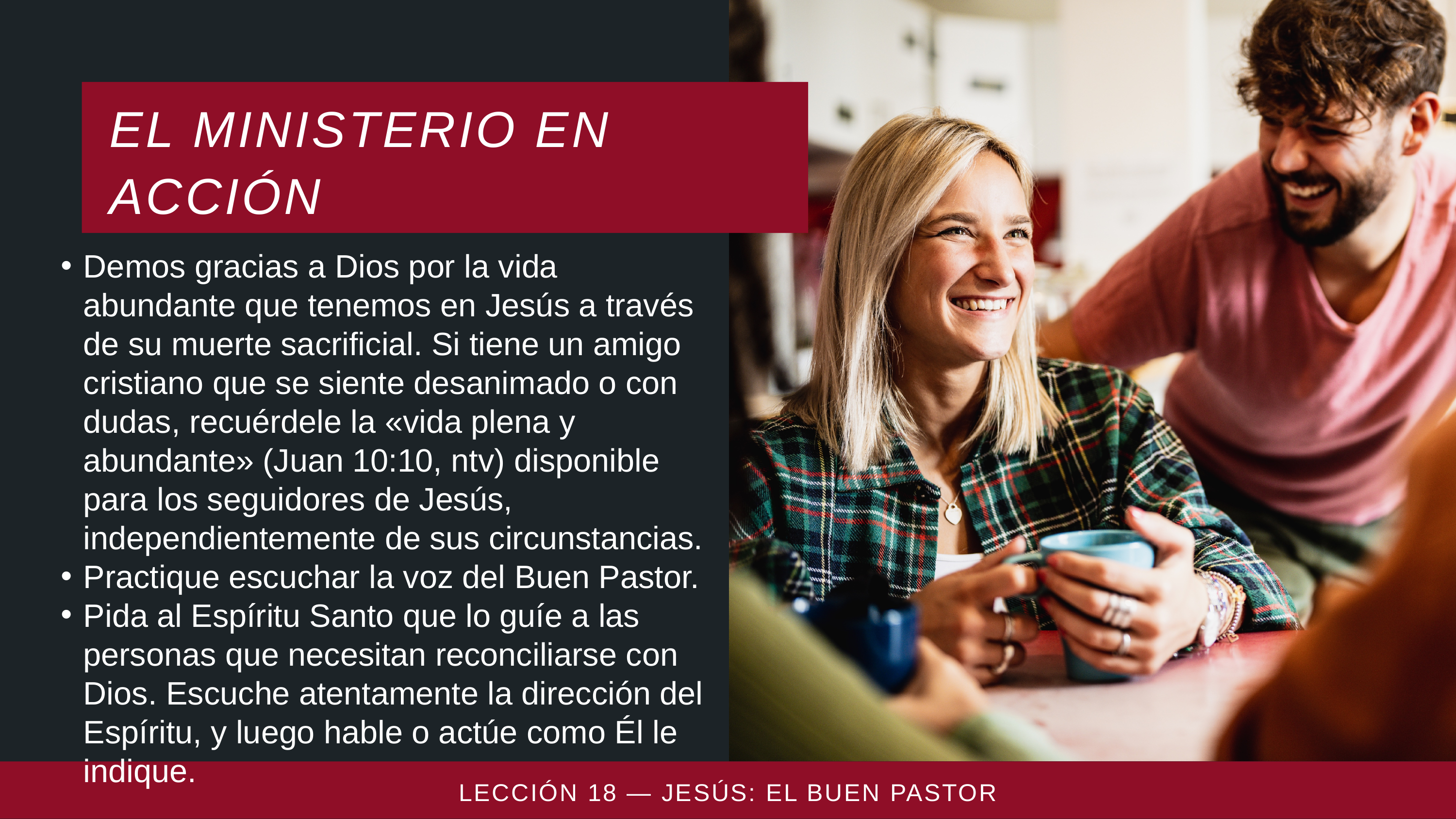

Demos gracias a Dios por la vida abundante que tenemos en Jesús a través de su muerte sacrificial. Si tiene un amigo cristiano que se siente desanimado o con dudas, recuérdele la «vida plena y abundante» (Juan 10:10, ntv) disponible para los seguidores de Jesús, independientemente de sus circunstancias.
Practique escuchar la voz del Buen Pastor.
Pida al Espíritu Santo que lo guíe a las personas que necesitan reconciliarse con Dios. Escuche atentamente la dirección del Espíritu, y luego hable o actúe como Él le indique.